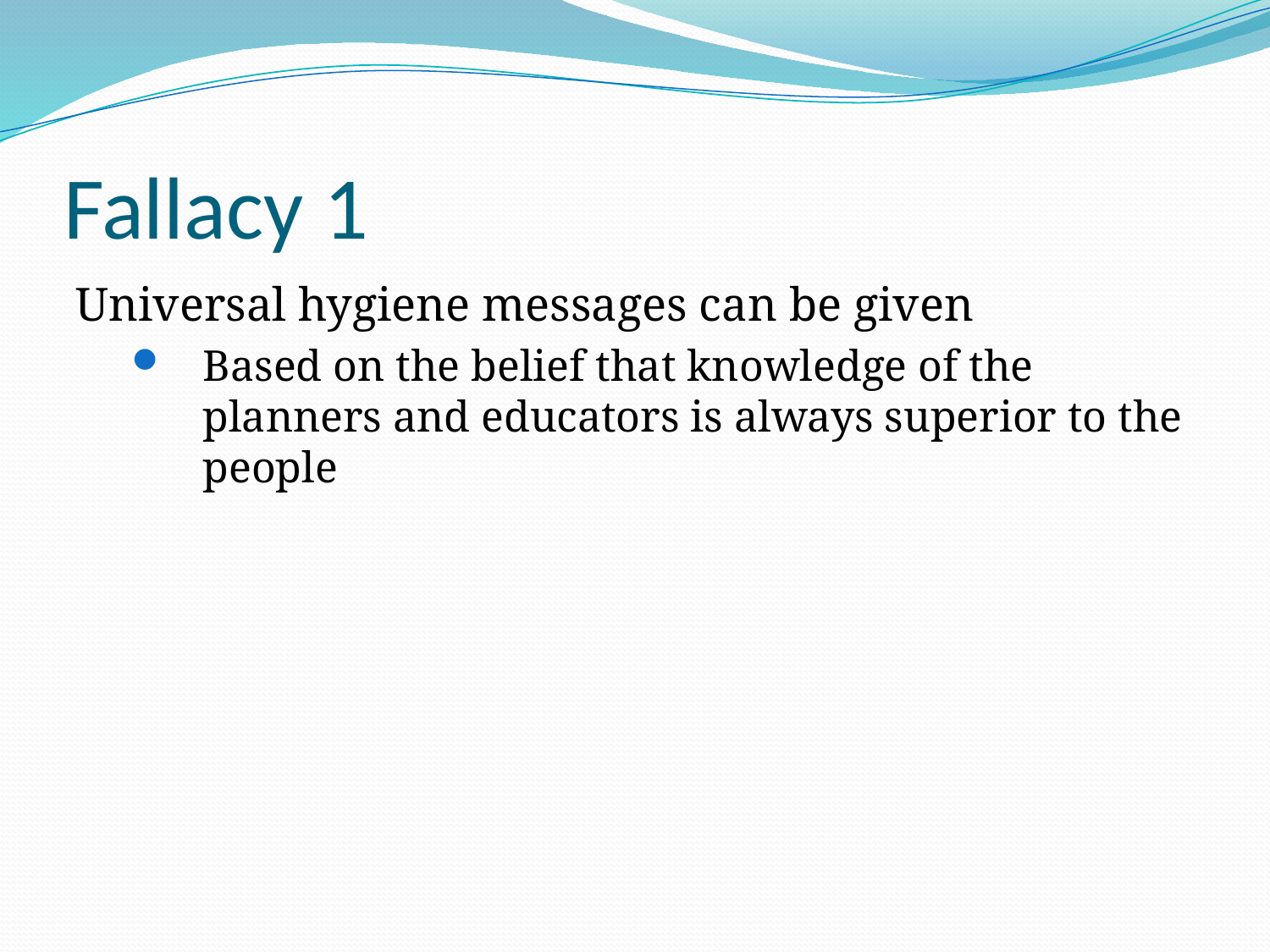

# Fallacy 1
Universal hygiene messages can be given
Based on the belief that knowledge of the planners and educators is always superior to the people